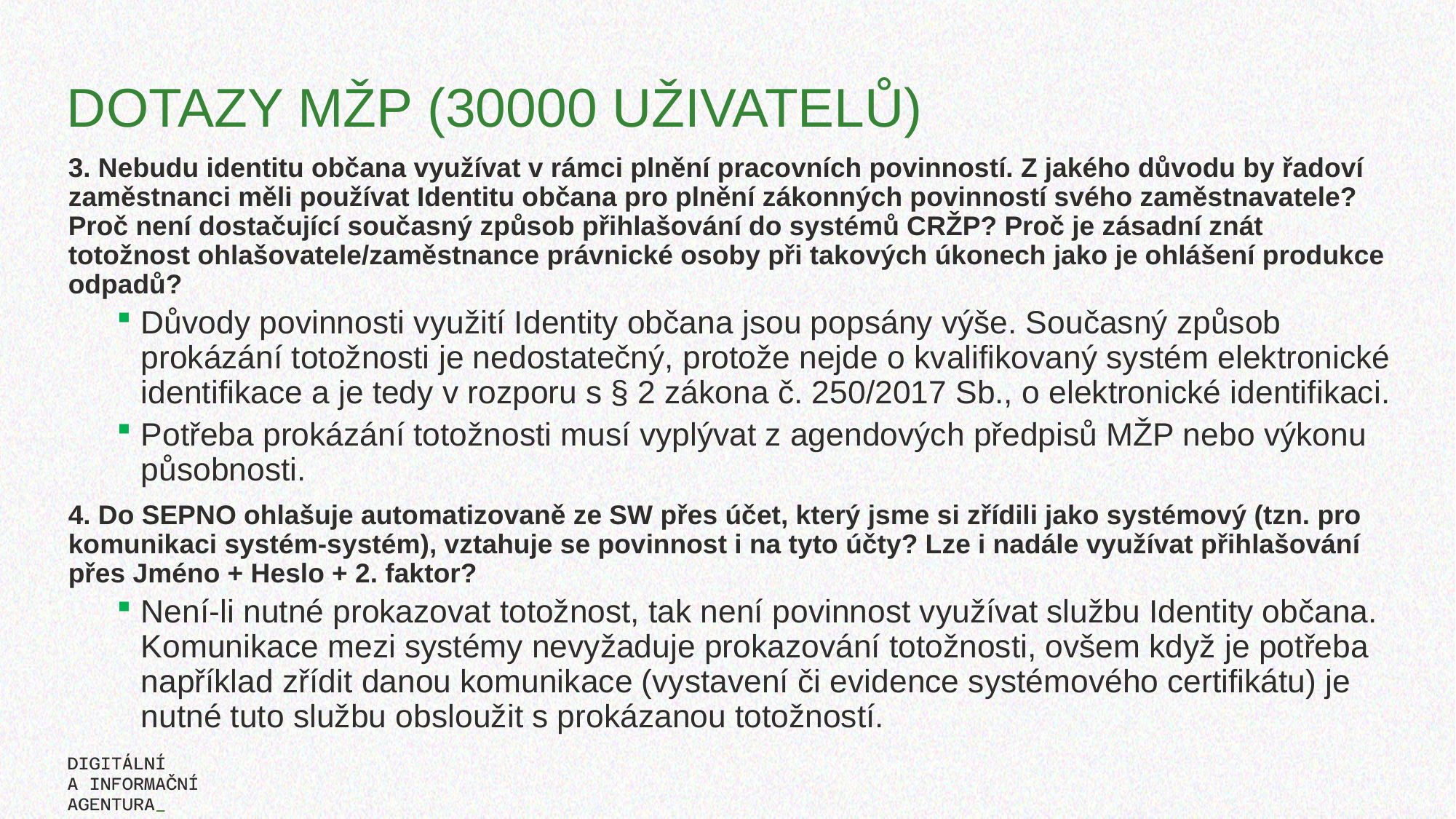

# Dotazy MŽP (30000 uživatelů)
3. Nebudu identitu občana využívat v rámci plnění pracovních povinností. Z jakého důvodu by řadoví zaměstnanci měli používat Identitu občana pro plnění zákonných povinností svého zaměstnavatele? Proč není dostačující současný způsob přihlašování do systémů CRŽP? Proč je zásadní znát totožnost ohlašovatele/zaměstnance právnické osoby při takových úkonech jako je ohlášení produkce odpadů?
Důvody povinnosti využití Identity občana jsou popsány výše. Současný způsob prokázání totožnosti je nedostatečný, protože nejde o kvalifikovaný systém elektronické identifikace a je tedy v rozporu s § 2 zákona č. 250/2017 Sb., o elektronické identifikaci.
Potřeba prokázání totožnosti musí vyplývat z agendových předpisů MŽP nebo výkonu působnosti.
4. Do SEPNO ohlašuje automatizovaně ze SW přes účet, který jsme si zřídili jako systémový (tzn. pro komunikaci systém-systém), vztahuje se povinnost i na tyto účty? Lze i nadále využívat přihlašování přes Jméno + Heslo + 2. faktor?
Není-li nutné prokazovat totožnost, tak není povinnost využívat službu Identity občana. Komunikace mezi systémy nevyžaduje prokazování totožnosti, ovšem když je potřeba například zřídit danou komunikace (vystavení či evidence systémového certifikátu) je nutné tuto službu obsloužit s prokázanou totožností.